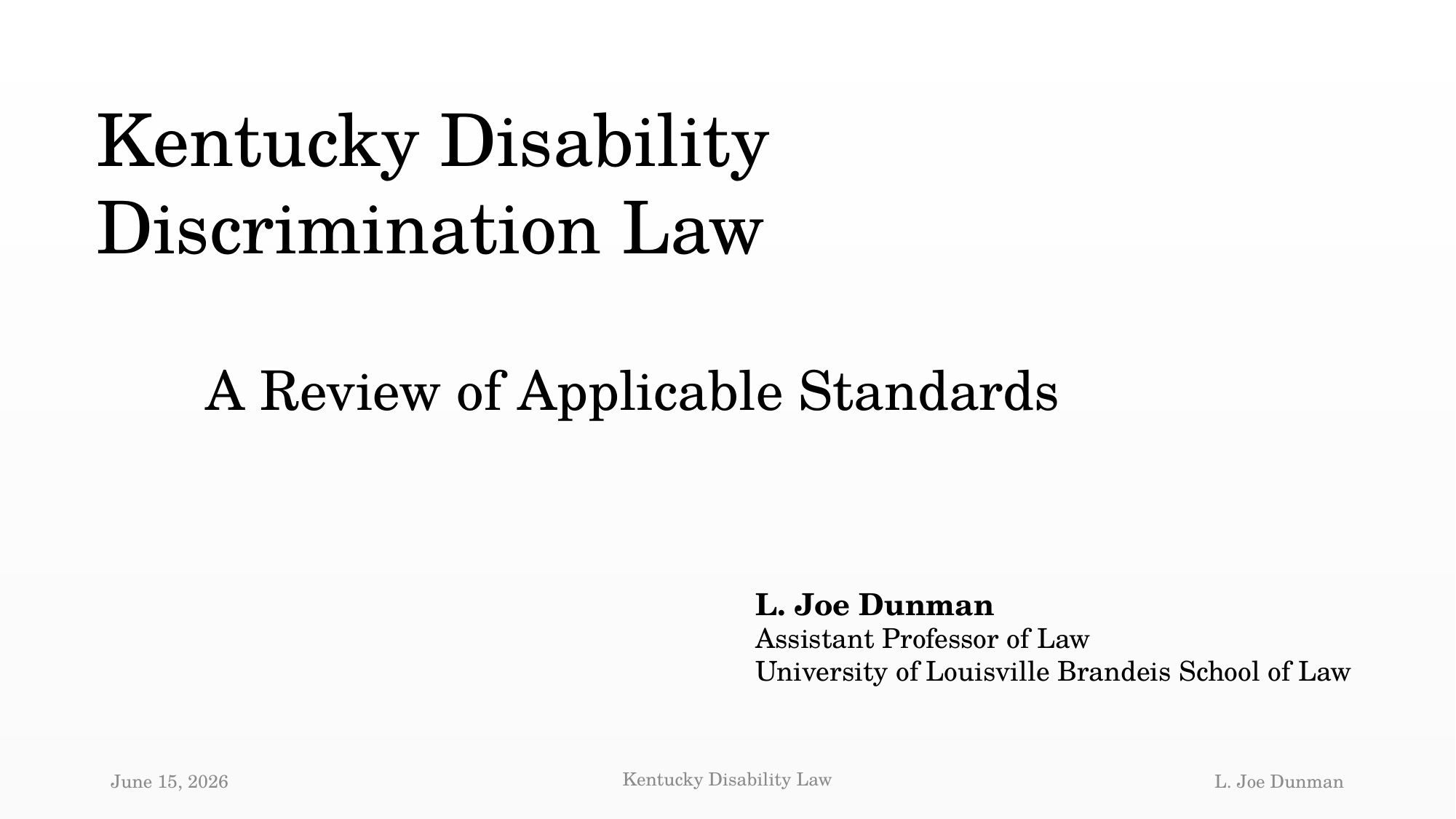

Kentucky Disability Discrimination Law

A Review of Applicable Standards
L. Joe Dunman
Assistant Professor of Law
University of Louisville Brandeis School of Law
June 15, 2026
Kentucky Disability Law
L. Joe Dunman